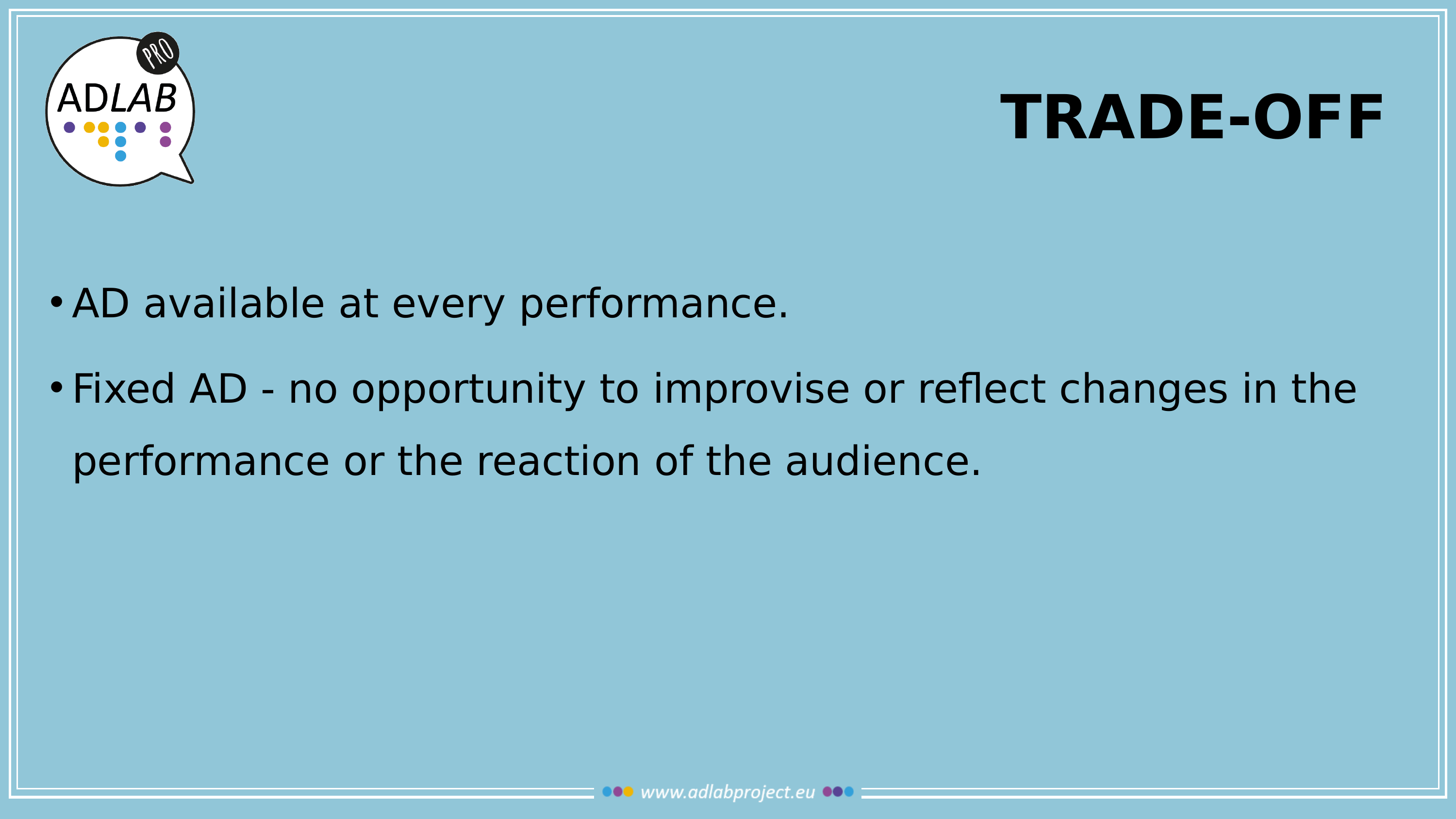

# Trade-off
AD available at every performance.
Fixed AD - no opportunity to improvise or reflect changes in the performance or the reaction of the audience.